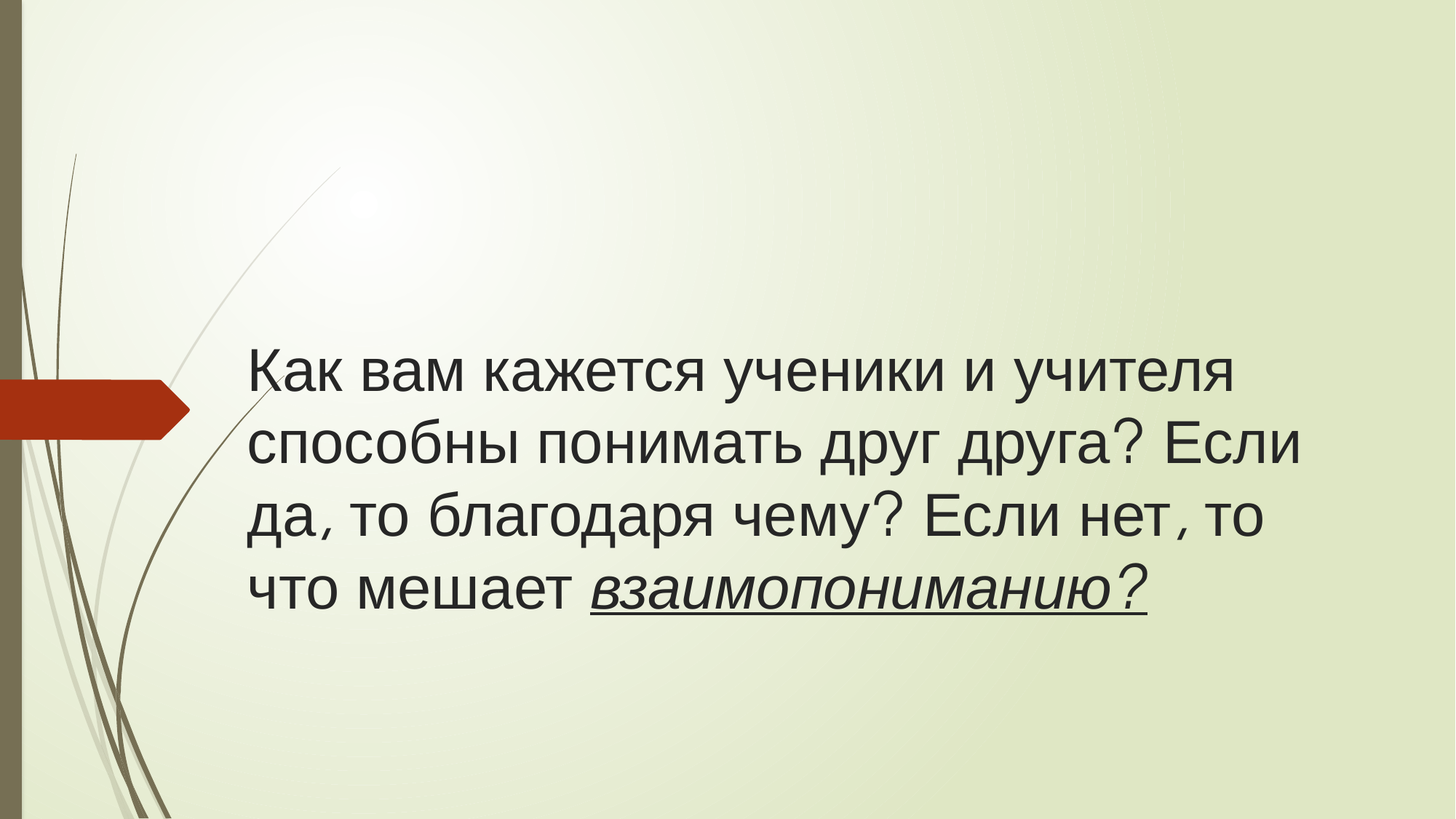

# Как вам кажется ученики и учителя способны понимать друг друга? Если да, то благодаря чему? Если нет, то что мешает взаимопониманию?